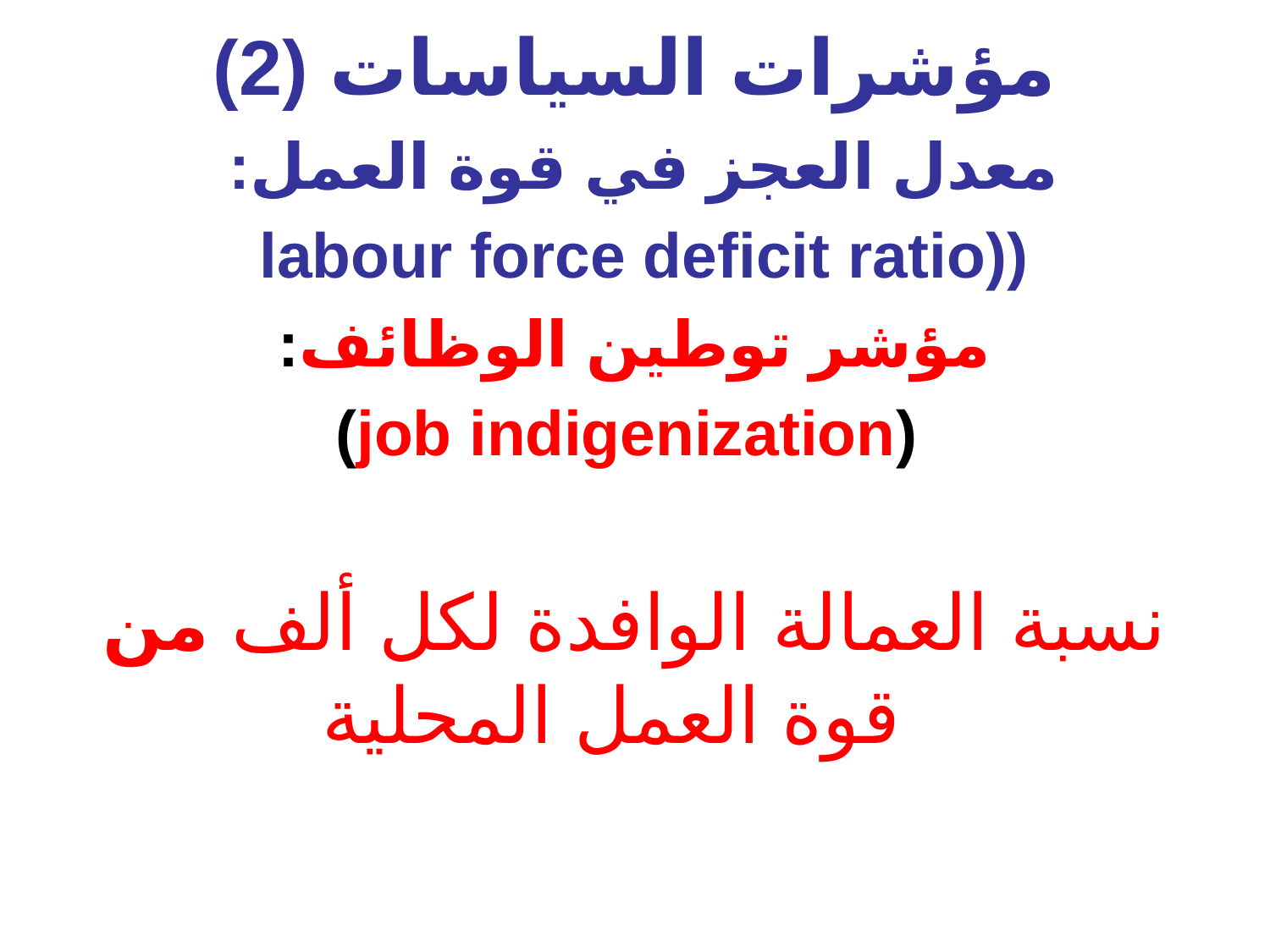

# مؤشرات السياسات (2)
معدل العجز في قوة العمل:
((labour force deficit ratio
مؤشر توطين الوظائف:
 (job indigenization)

نسبة العمالة الوافدة لكل ألف من قوة العمل المحلية